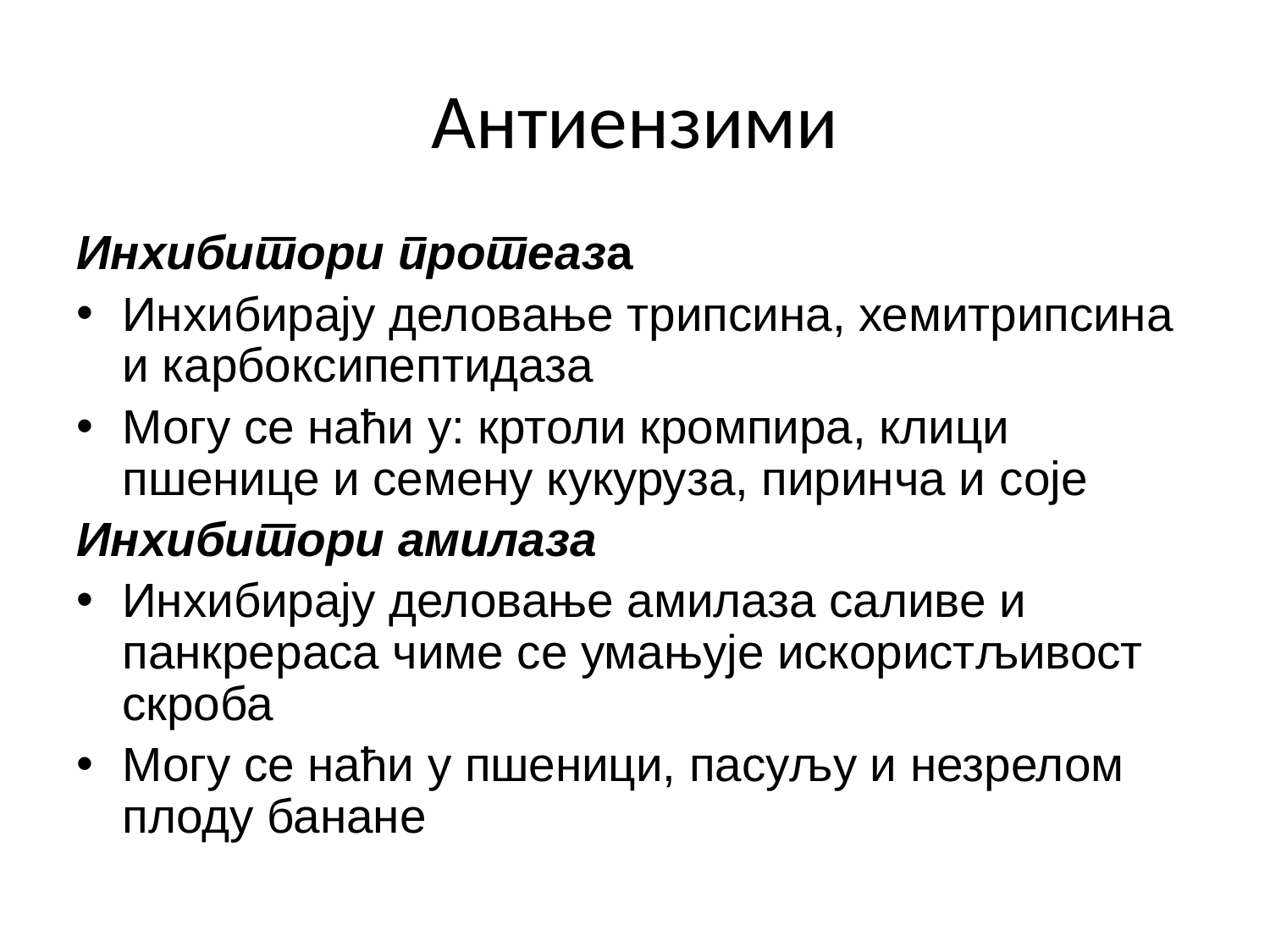

# Антиензими
Инхибитори протеаза
Инхибирају деловање трипсина, хемитрипсина и карбоксипептидаза
Могу се наћи у: кртоли кромпира, клици пшенице и семену кукуруза, пиринча и соје
Инхибитори амилаза
Инхибирају деловање амилаза саливе и панкрераса чиме се умањује искористљивост скроба
Могу се наћи у пшеници, пасуљу и незрелом плоду банане